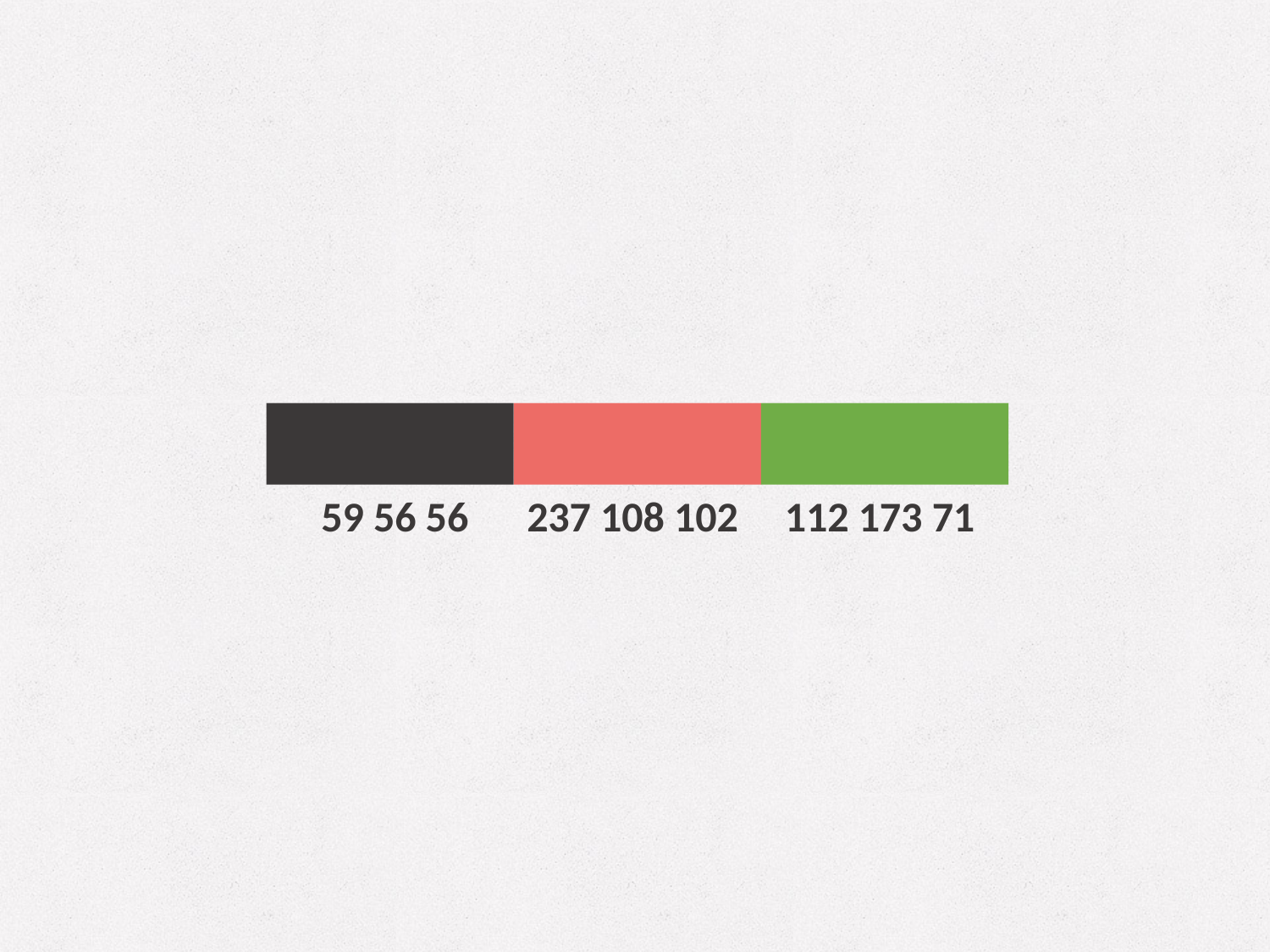

59 56 56
237 108 102
112 173 71